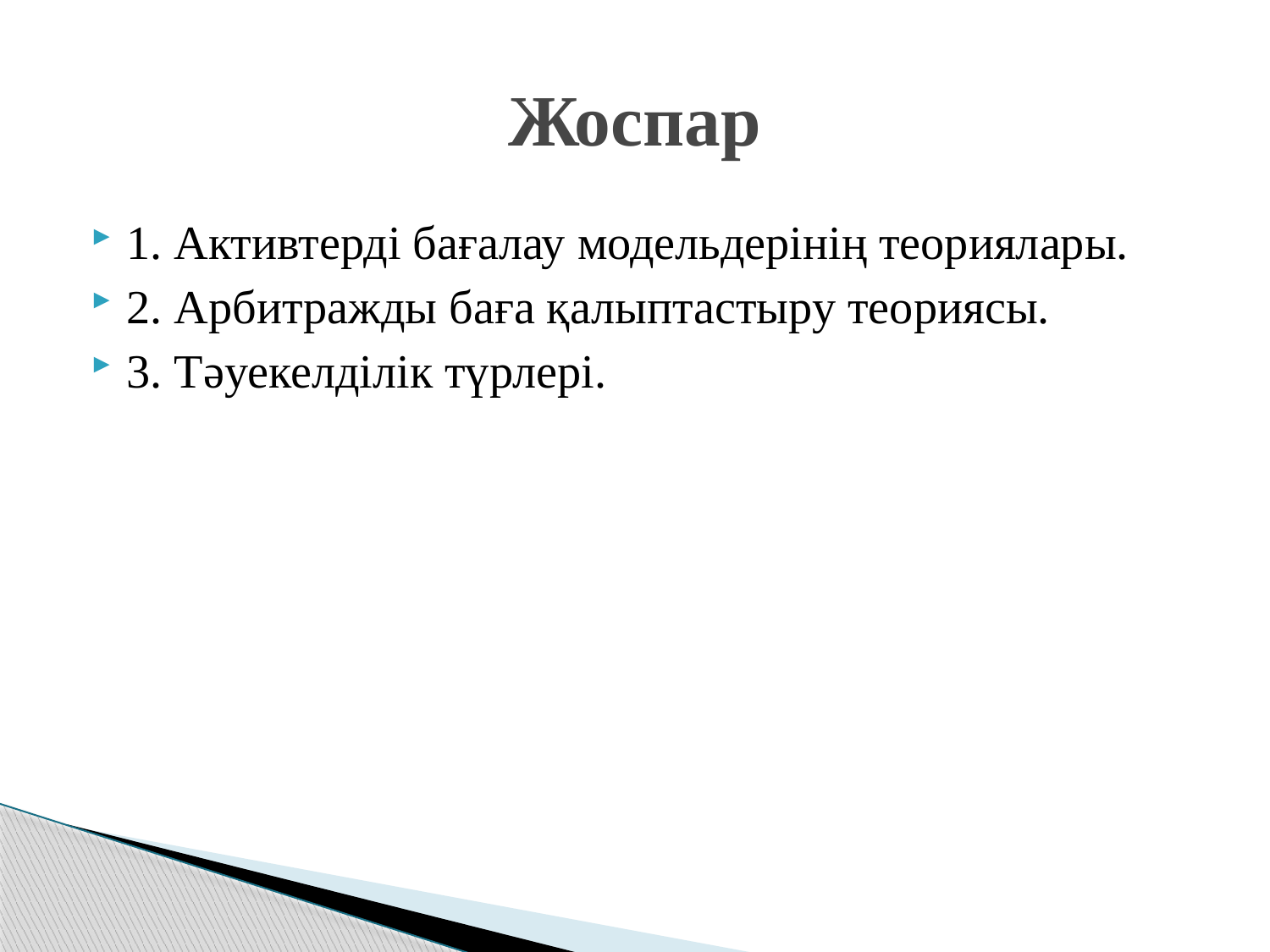

# Жоспар
1. Активтерді бағалау модельдерінің теориялары.
2. Арбитражды баға қалыптастыру теориясы.
3. Тәуекелділік түрлері.